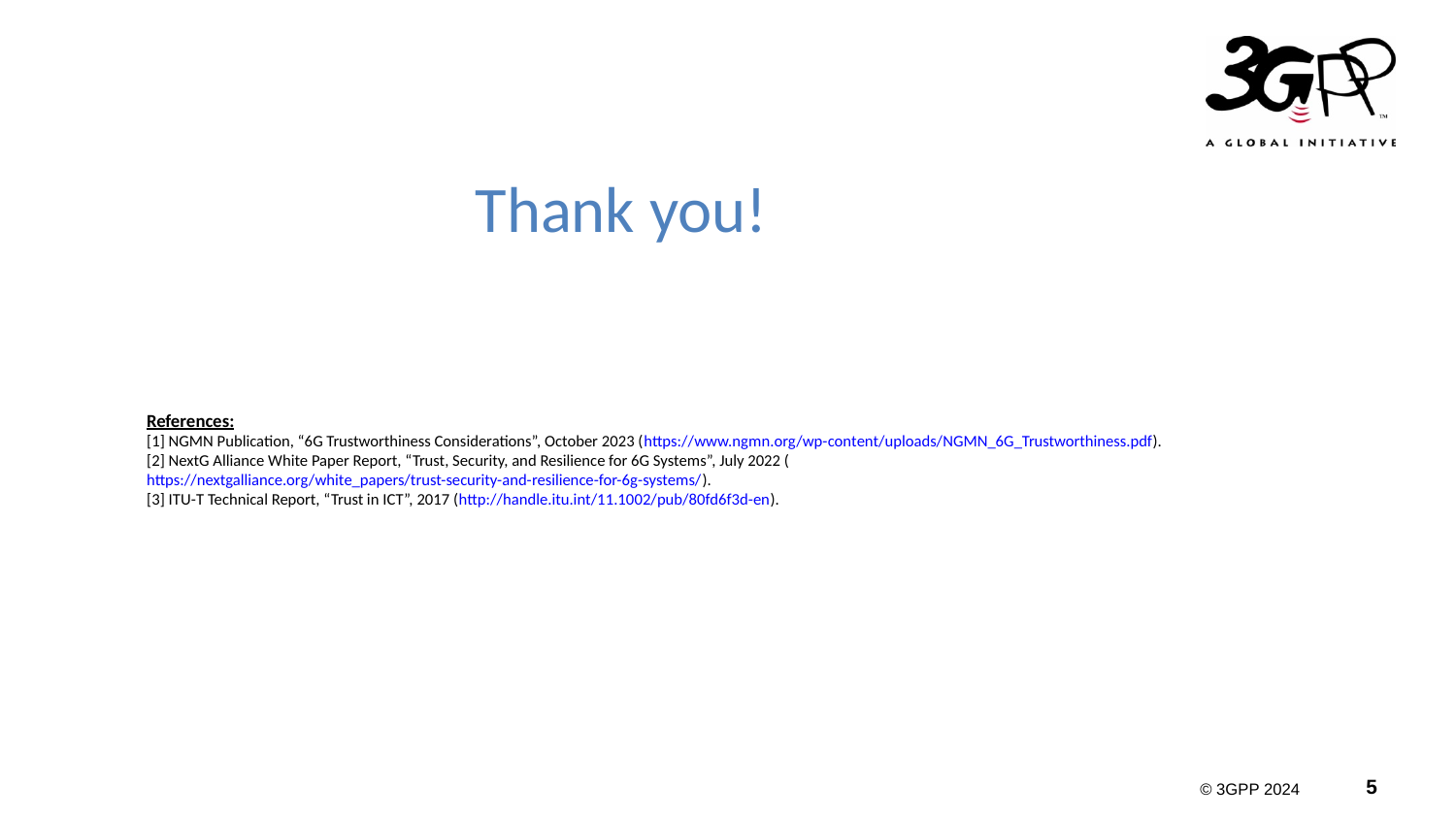

# Thank you!
References:
[1] NGMN Publication, “6G Trustworthiness Considerations”, October 2023 (https://www.ngmn.org/wp-content/uploads/NGMN_6G_Trustworthiness.pdf).
[2] NextG Alliance White Paper Report, “Trust, Security, and Resilience for 6G Systems”, July 2022 (https://nextgalliance.org/white_papers/trust-security-and-resilience-for-6g-systems/).
[3] ITU-T Technical Report, “Trust in ICT”, 2017 (http://handle.itu.int/11.1002/pub/80fd6f3d-en).